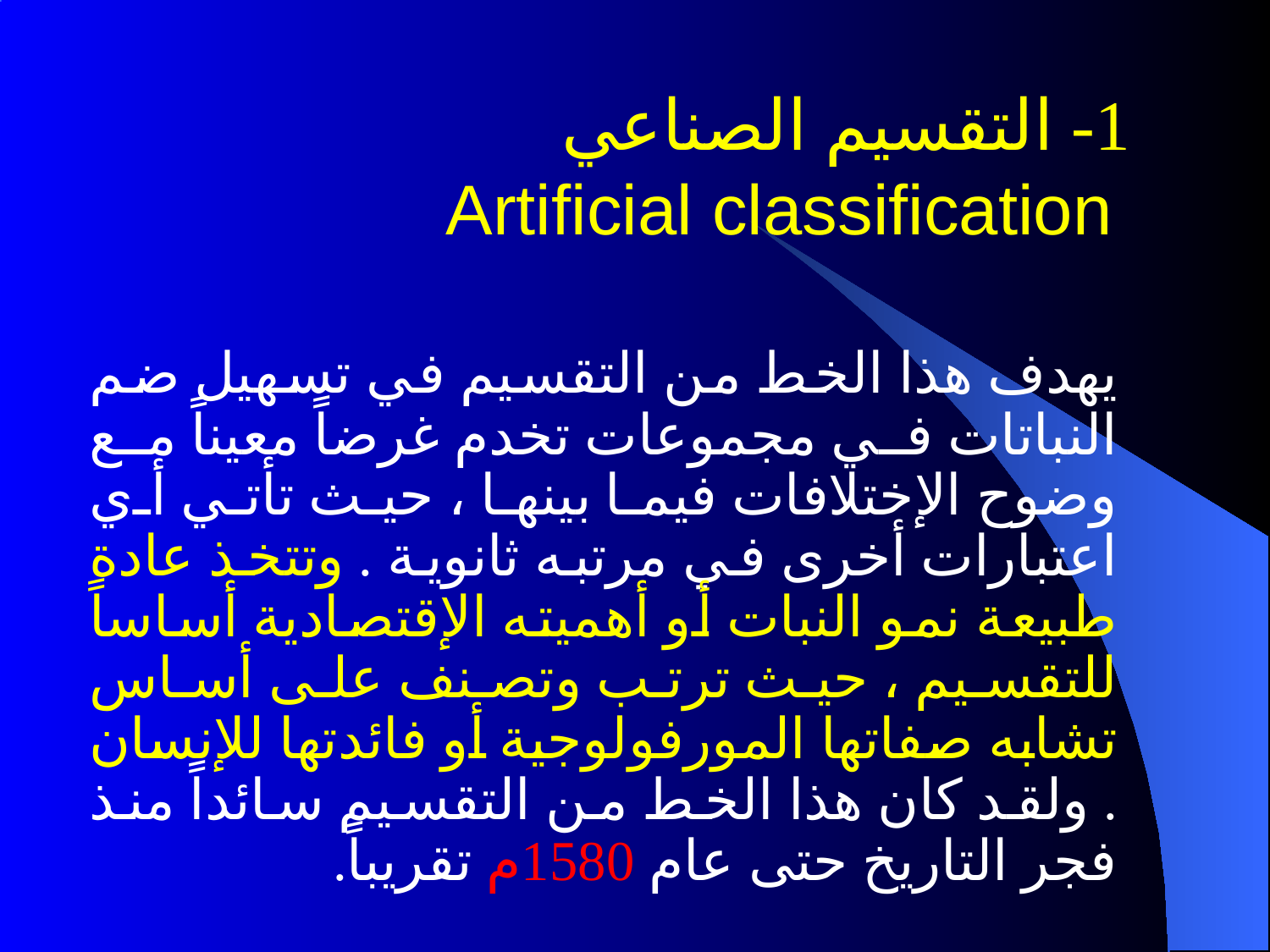

# 1- التقسيم الصناعي Artificial classification
يهدف هذا الخط من التقسيم في تسهيل ضم النباتات في مجموعات تخدم غرضاً معيناً مع وضوح الإختلافات فيما بينها ، حيث تأتي أي اعتبارات أخرى في مرتبه ثانوية . وتتخذ عادة طبيعة نمو النبات أو أهميته الإقتصادية أساساً للتقسيم ، حيث ترتب وتصنف على أساس تشابه صفاتها المورفولوجية أو فائدتها للإنسان . ولقد كان هذا الخط من التقسيم سائداً منذ فجر التاريخ حتى عام 1580م تقريباً.